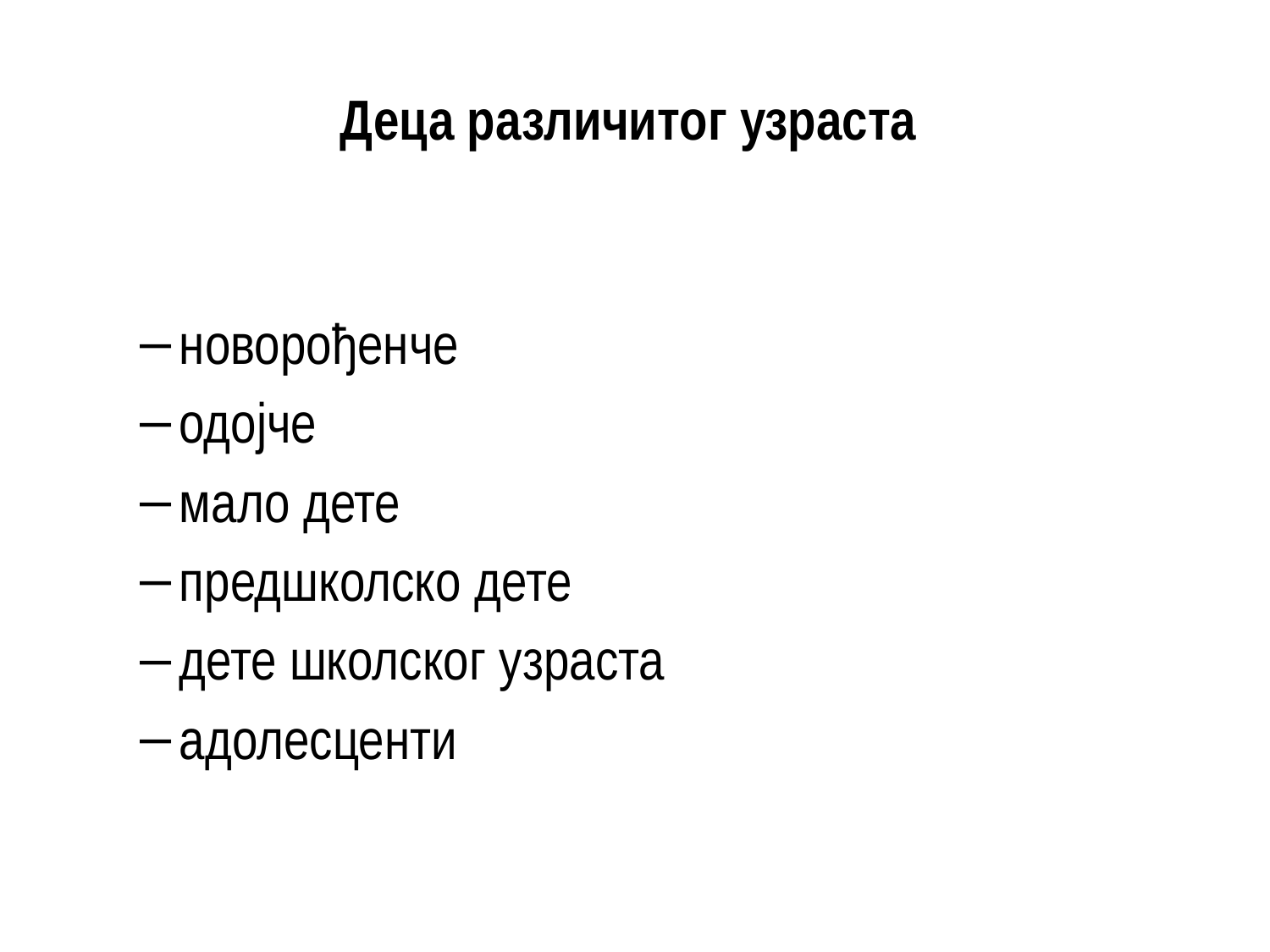

# Деца различитог узраста

новорођенче
одојче
мало дете
предшколско дете
дете школског узраста
адолесценти